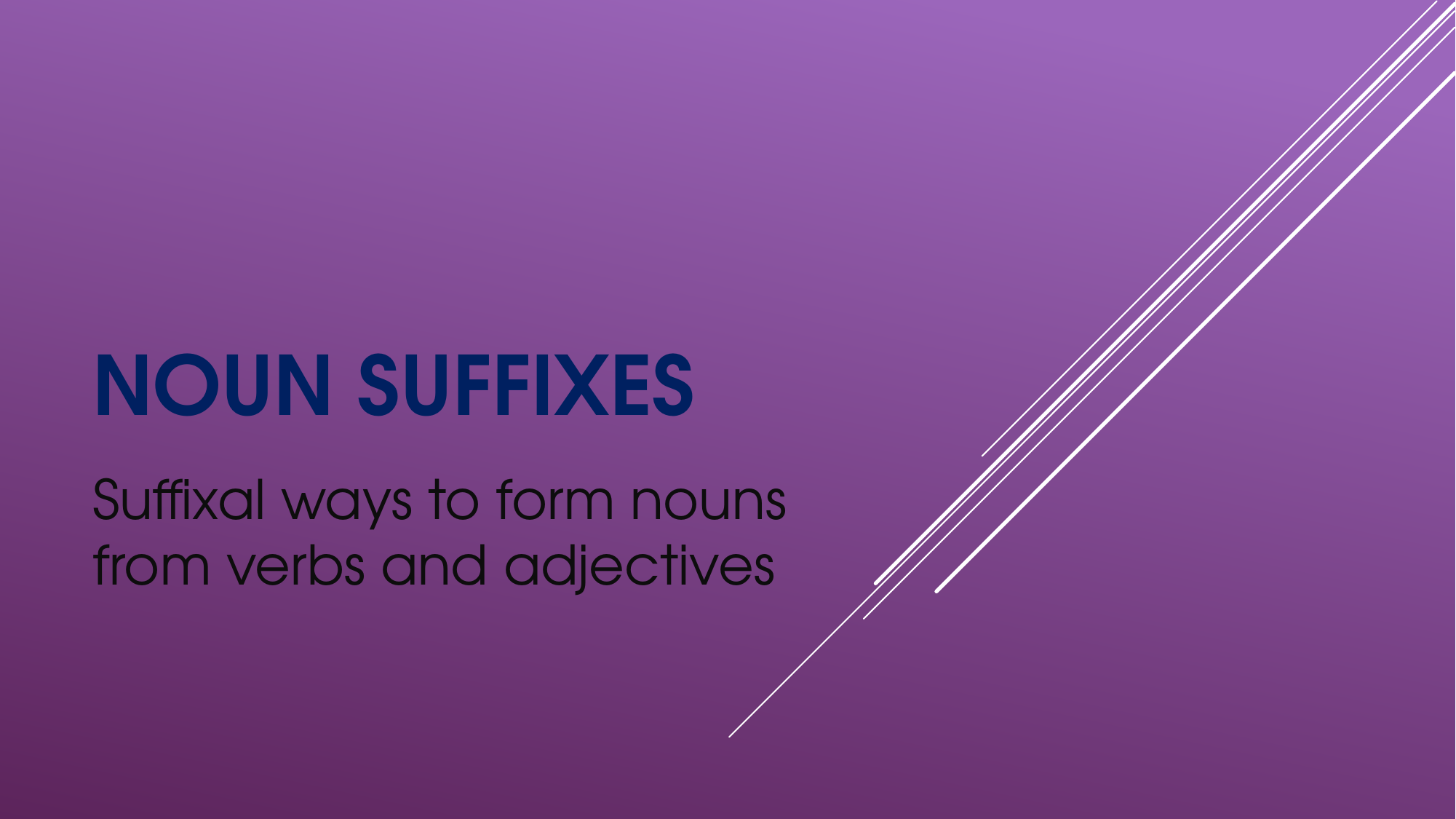

# NOUN SUFFIXES
Suffixal ways to form nouns from verbs and adjectives